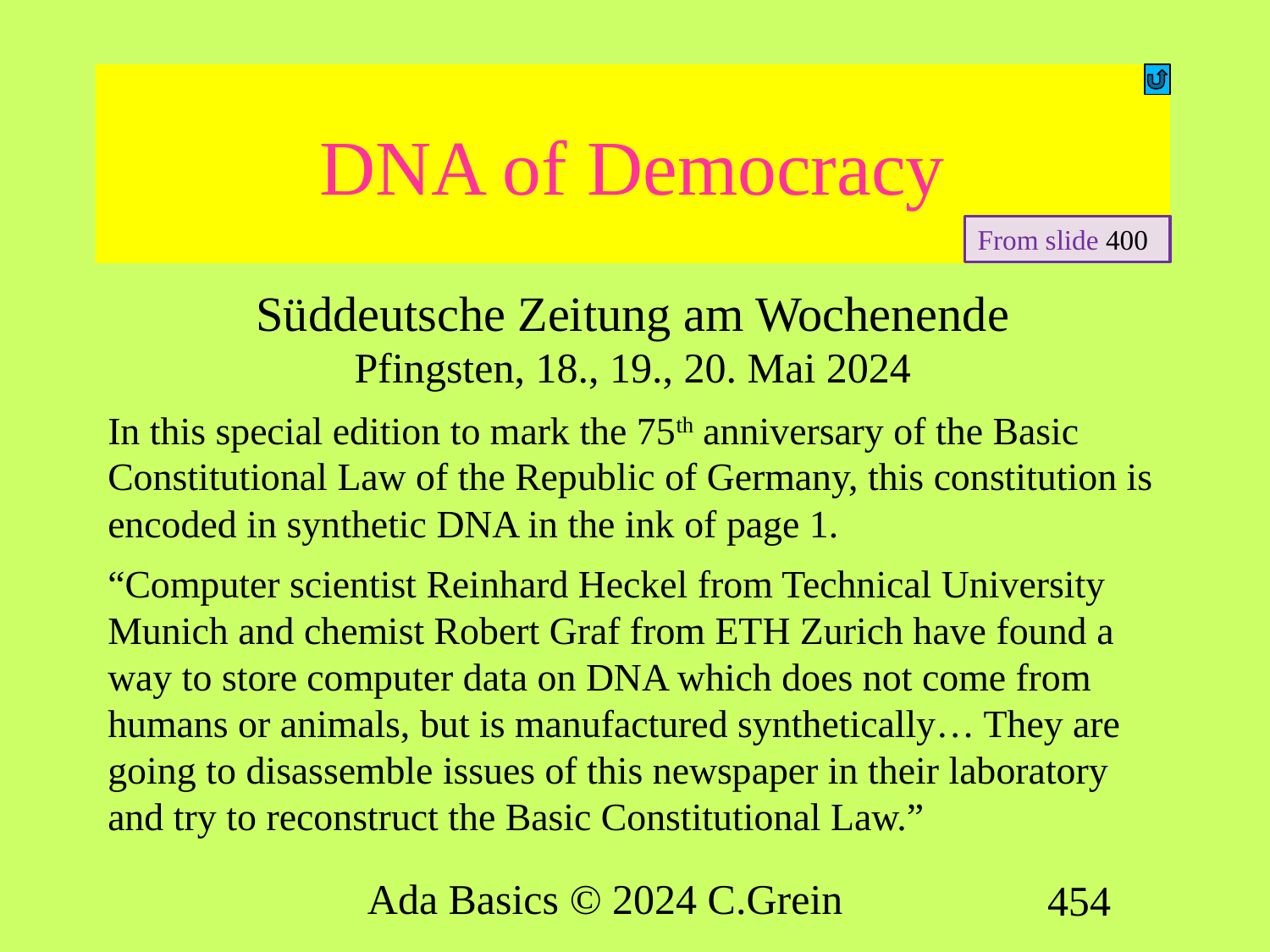

# DNA of Democracy

From slide 400
Süddeutsche Zeitung am Wochenende
Pfingsten, 18., 19., 20. Mai 2024
In this special edition to mark the 75th anniversary of the Basic Constitutional Law of the Republic of Germany, this constitution is encoded in synthetic DNA in the ink of page 1.
“Computer scientist Reinhard Heckel from Technical University Munich and chemist Robert Graf from ETH Zurich have found a way to store computer data on DNA which does not come from humans or animals, but is manufactured synthetically… They are going to disassemble issues of this newspaper in their laboratory and try to reconstruct the Basic Constitutional Law.”
Ada Basics © 2024 C.Grein
454